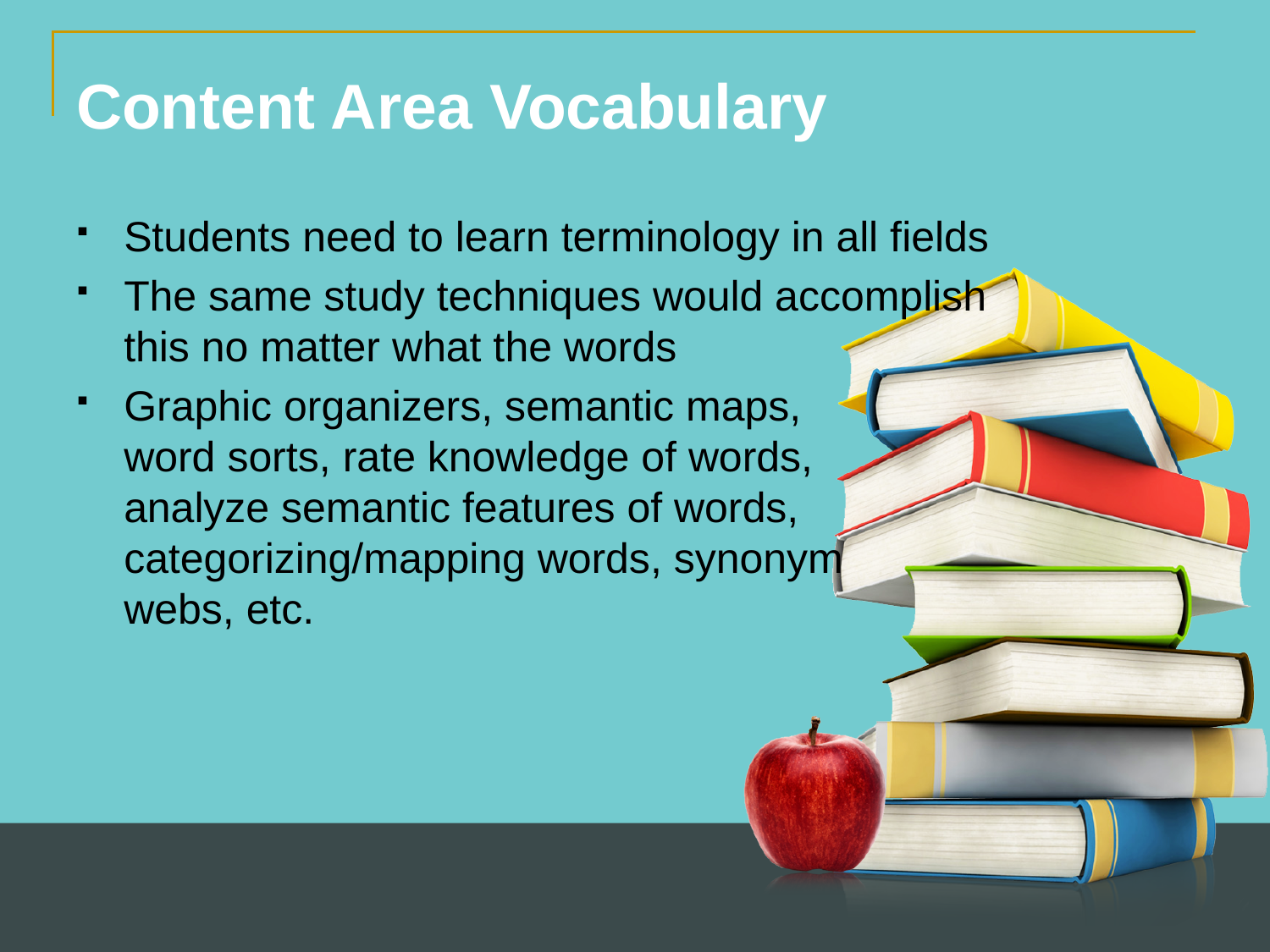

Content Area Vocabulary

Students need to learn terminology in all fields
The same study techniques would accomplish            this no matter what the words
Graphic organizers, semantic maps,                           word sorts, rate knowledge of words,                      analyze semantic features of words,                      categorizing/mapping words, synonym                  webs, etc.